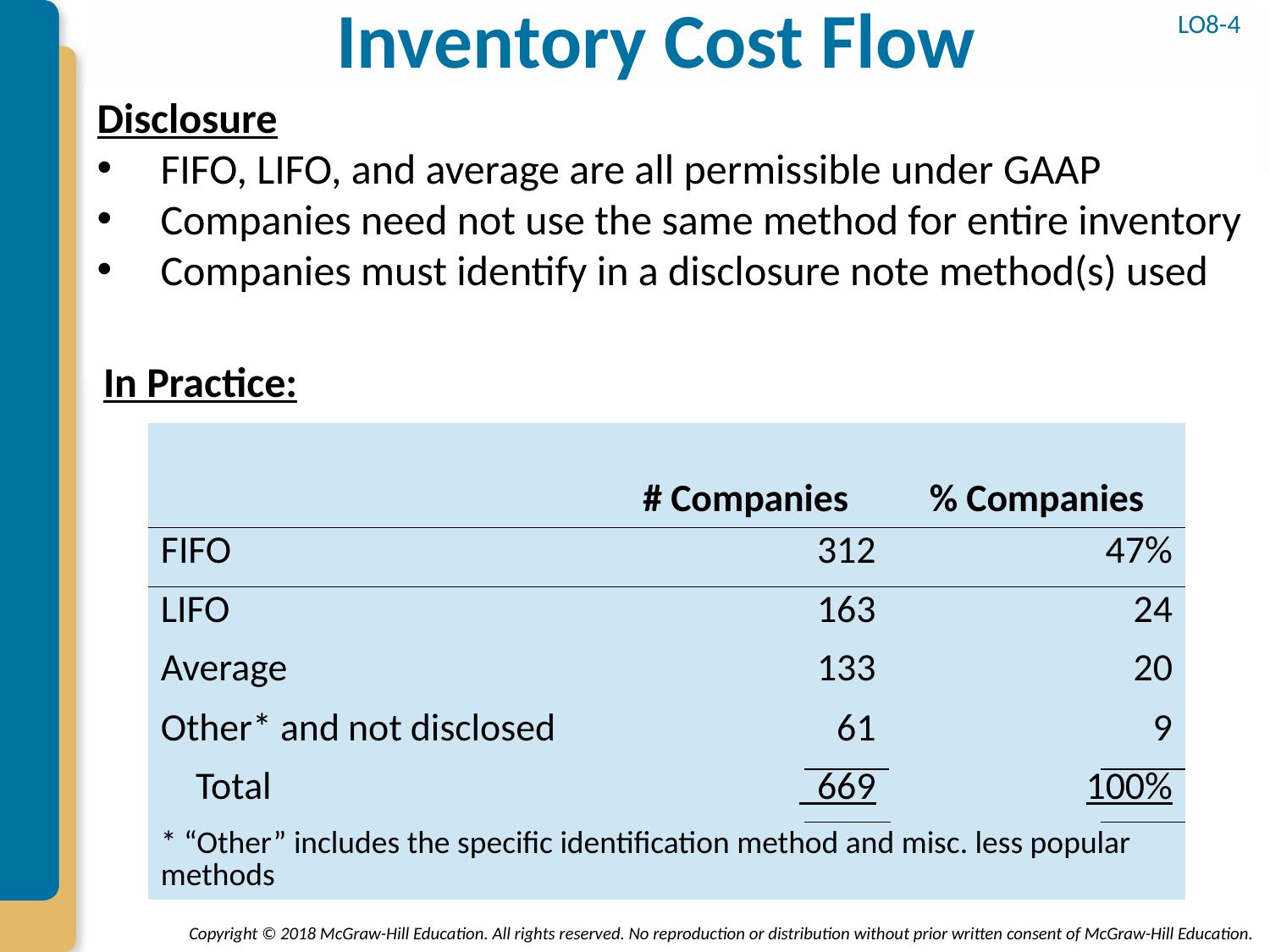

LO8-4
# Inventory Cost Flow
Disclosure
FIFO, LIFO, and average are all permissible under GAAP
Companies need not use the same method for entire inventory
Companies must identify in a disclosure note method(s) used
In Practice:
|  |  | # Companies | % Companies |
| --- | --- | --- | --- |
| FIFO |  | 312 | 47% |
| LIFO |  | 163 | 24 |
| Average |  | 133 | 20 |
| Other\* and not disclosed |  | 61 | 9 |
| Total |  | 669 | 100% |
| \* “Other” includes the specific identification method and misc. less popular methods |  |  |  |